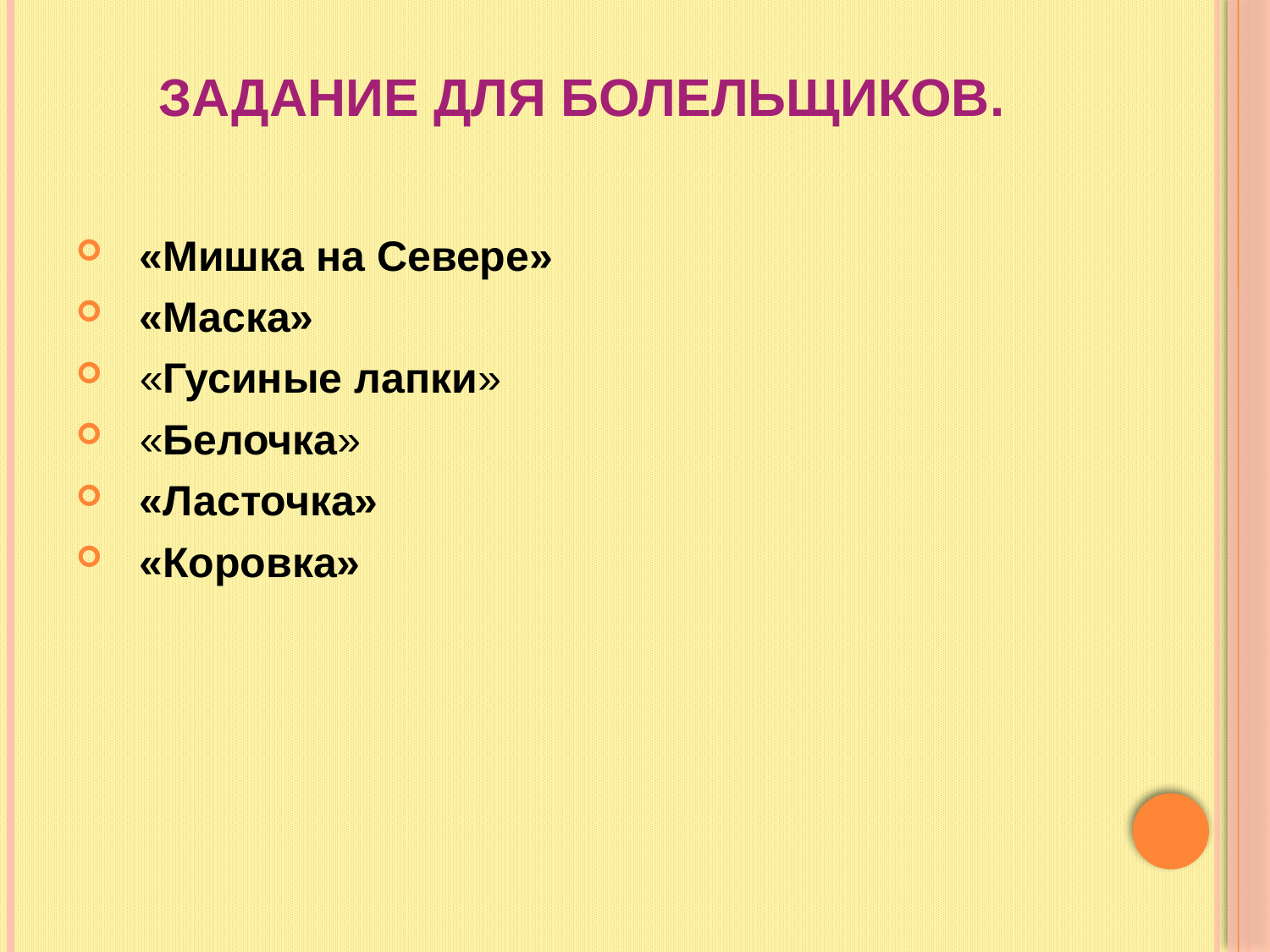

# Задание для болельщиков.
«Мишка на Севере»
«Маска»
«Гусиные лапки»
«Белочка»
«Ласточка»
«Коровка»